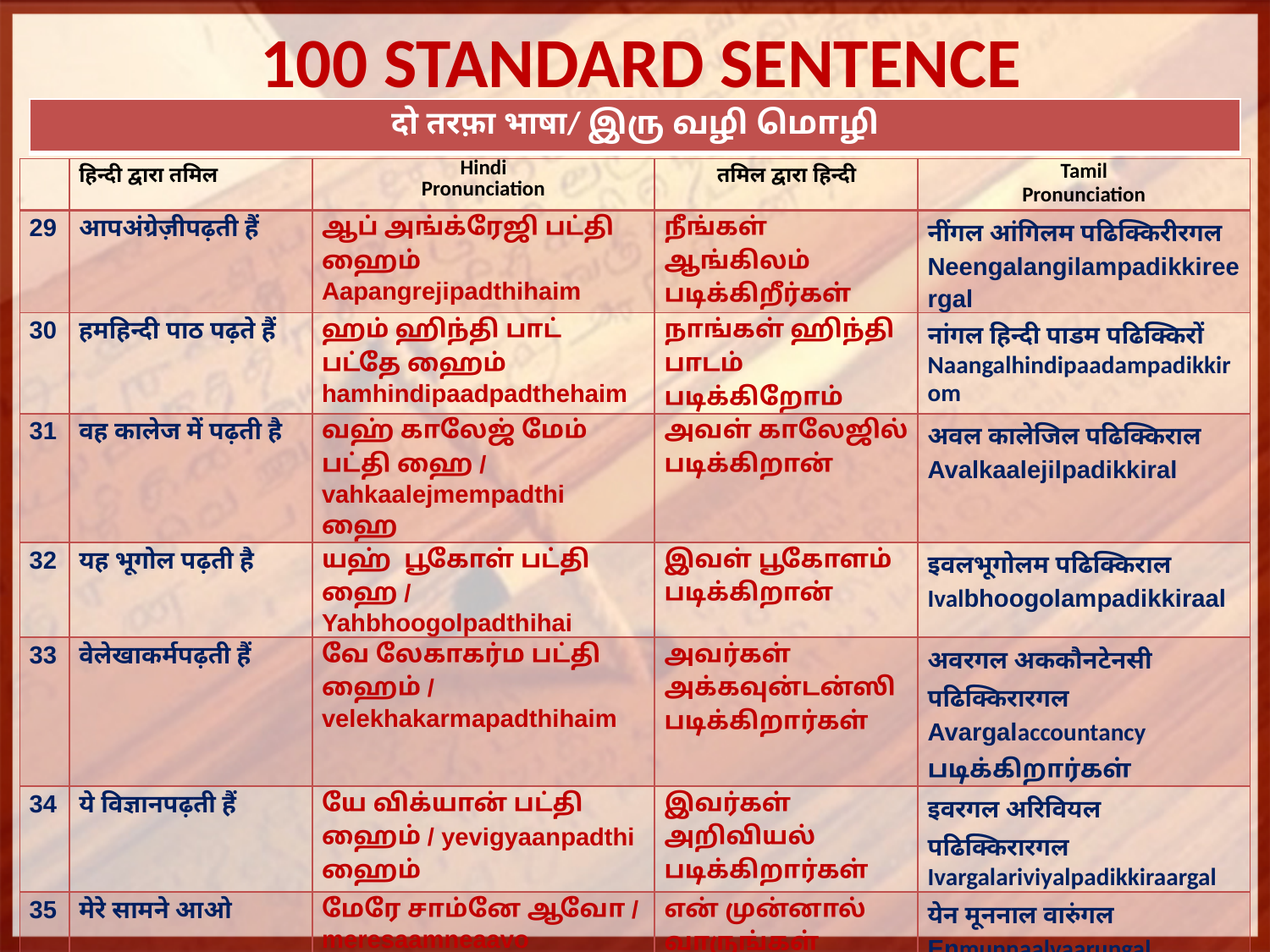

# 100 STANDARD SENTENCE
| दो तरफ़ा भाषा/ இரு வழி மொழி |
| --- |
|  | हिन्दी द्वारा तमिल | Hindi Pronunciation | तमिल द्वारा हिन्दी | Tamil Pronunciation |
| --- | --- | --- | --- | --- |
| 29 | आपअंग्रेज़ीपढ़ती हैं | ஆப் அங்க்ரேஜி பட்தி ஹைம் Aapangrejipadthihaim | நீங்கள் ஆங்கிலம் படிக்கிறீர்கள் | नींगल आंगिलम पढिक्किरीरगल Neengalangilampadikkireergal |
| 30 | हमहिन्दी पाठ पढ़ते हैं | ஹம் ஹிந்தி பாட் பட்தே ஹைம் hamhindipaadpadthehaim | நாங்கள் ஹிந்தி பாடம் படிக்கிறோம் | नांगल हिन्दी पाडम पढिक्किरों Naangalhindipaadampadikkirom |
| 31 | वह कालेज में पढ़ती है | வஹ் காலேஜ் மேம் பட்தி ஹை / vahkaalejmempadthi ஹை | அவள் காலேஜில் படிக்கிறான் | अवल कालेजिल पढिक्किराल Avalkaalejilpadikkiral |
| 32 | यह भूगोल पढ़ती है | யஹ் பூகோள் பட்தி ஹை / Yahbhoogolpadthihai | இவள் பூகோளம் படிக்கிறான் | इवलभूगोलम पढिक्किराल Ivalbhoogolampadikkiraal |
| 33 | वेलेखाकर्मपढ़ती हैं | வே லேகாகர்ம பட்தி ஹைம் / velekhakarmapadthihaim | அவர்கள் அக்கவுன்டன்ஸி படிக்கிறார்கள் | अवरगल अककौनटेनसी पढिक्किरारगल Avargalaccountancy படிக்கிறார்கள் |
| 34 | ये विज्ञानपढ़ती हैं | யே விக்யான் பட்தி ஹைம் / yevigyaanpadthi ஹைம் | இவர்கள் அறிவியல் படிக்கிறார்கள் | इवरगल अरिवियल पढिक्किरारगल Ivargalariviyalpadikkiraargal |
| 35 | मेरे सामने आओ | மேரே சாம்னே ஆவோ / meresaamneaavo | என் முன்னால் வாருங்கள் | येन मूननाल वारुंगल Enmunnaalvaarungal |